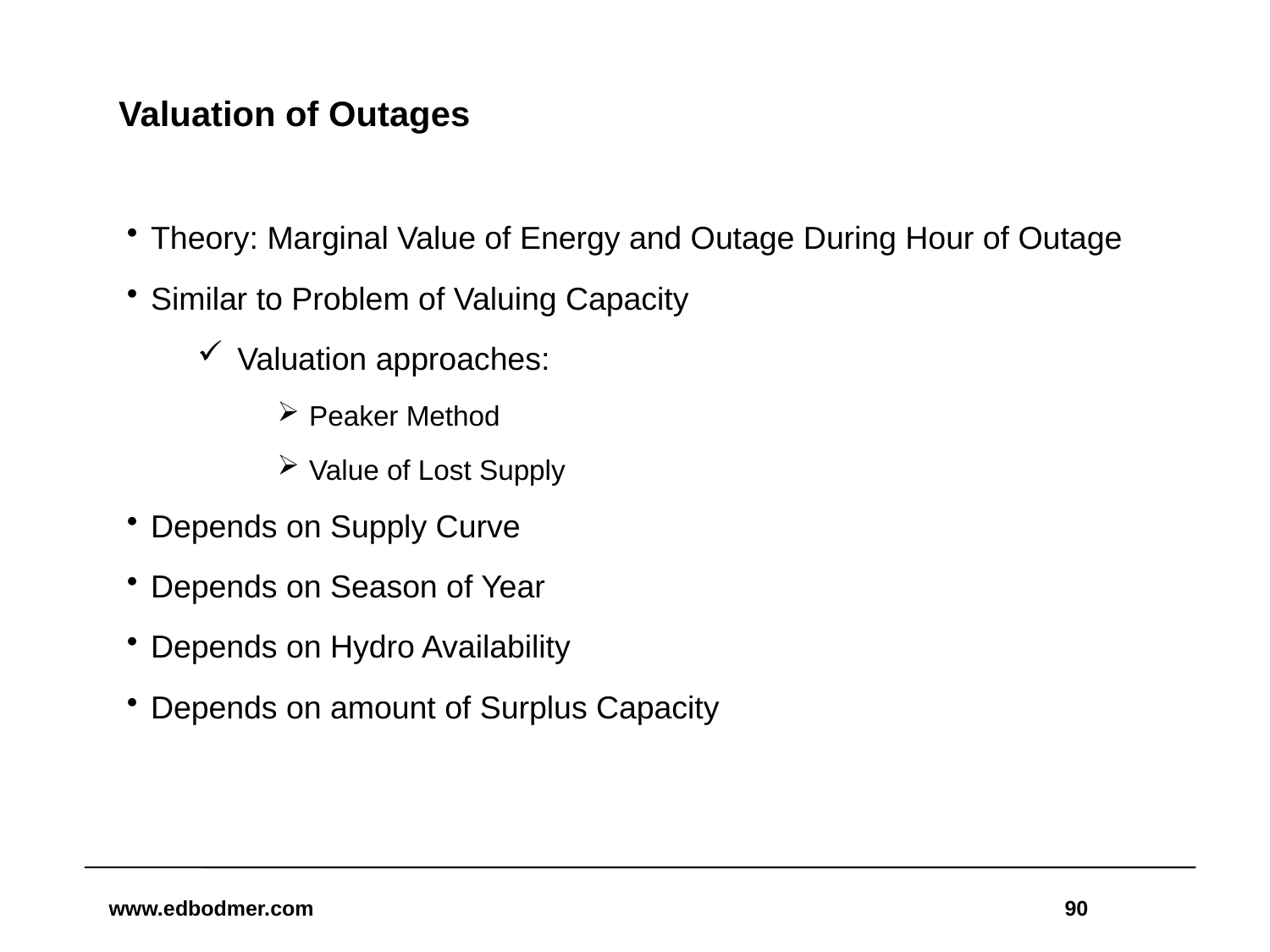

# Valuation of Outages
Theory: Marginal Value of Energy and Outage During Hour of Outage
Similar to Problem of Valuing Capacity
Valuation approaches:
Peaker Method
Value of Lost Supply
Depends on Supply Curve
Depends on Season of Year
Depends on Hydro Availability
Depends on amount of Surplus Capacity